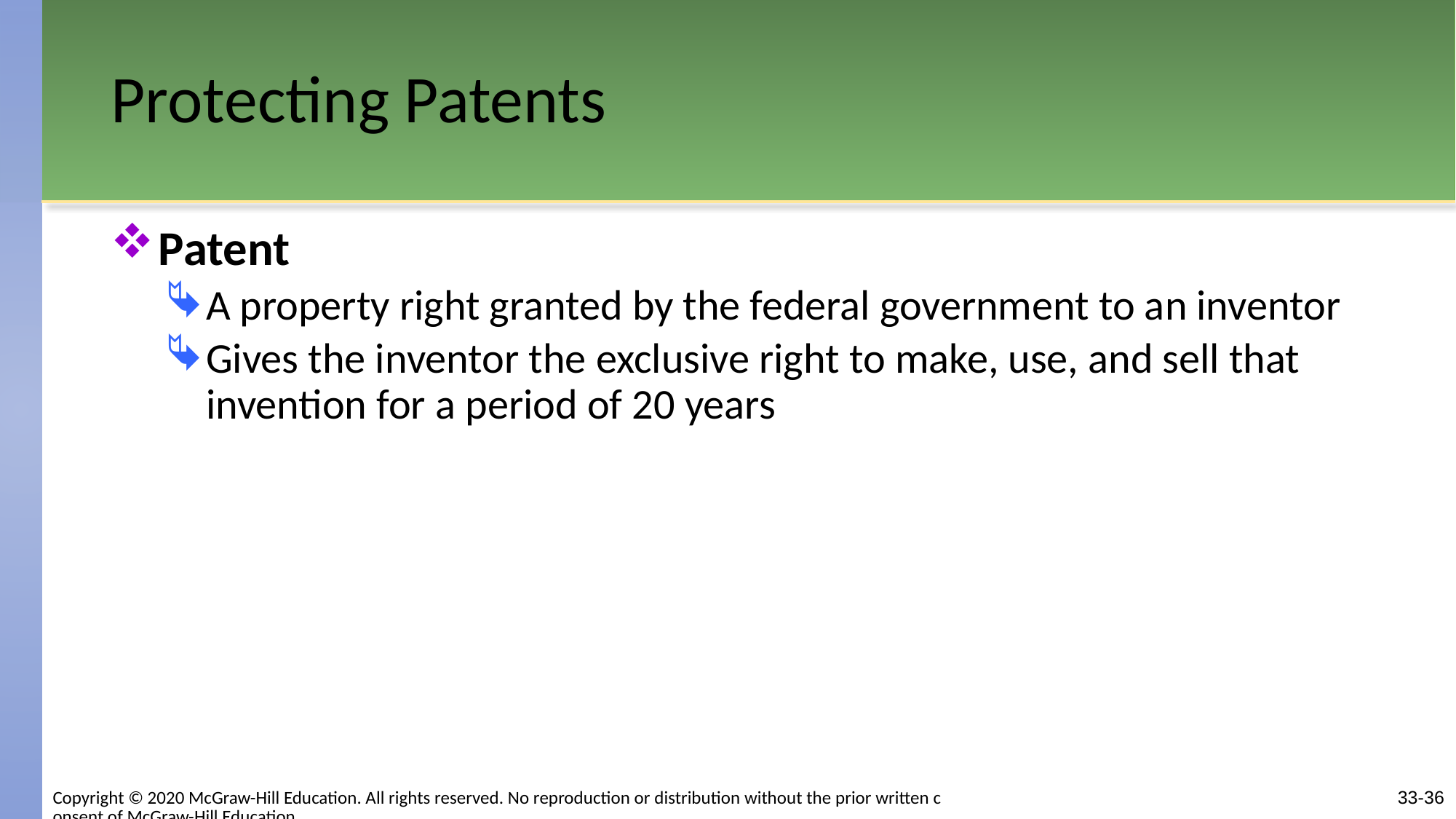

# Protecting Patents
Patent
A property right granted by the federal government to an inventor
Gives the inventor the exclusive right to make, use, and sell that invention for a period of 20 years
Copyright © 2020 McGraw-Hill Education. All rights reserved. No reproduction or distribution without the prior written consent of McGraw-Hill Education.
33-36